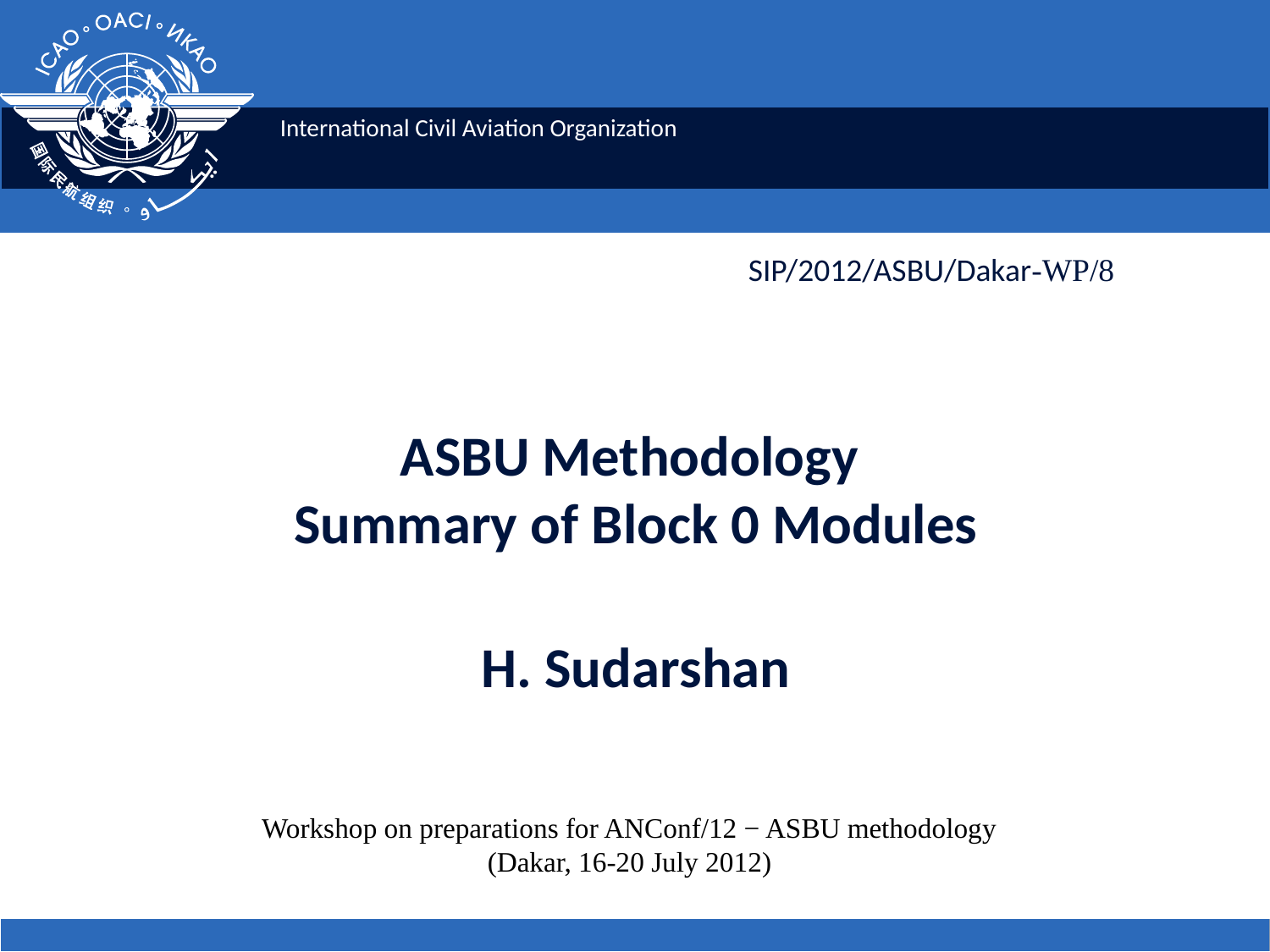

SIP/2012/ASBU/Dakar-WP/8
# ASBU Methodology Summary of Block 0 Modules H. Sudarshan
Workshop on preparations for ANConf/12 − ASBU methodology
(Dakar, 16-20 July 2012)